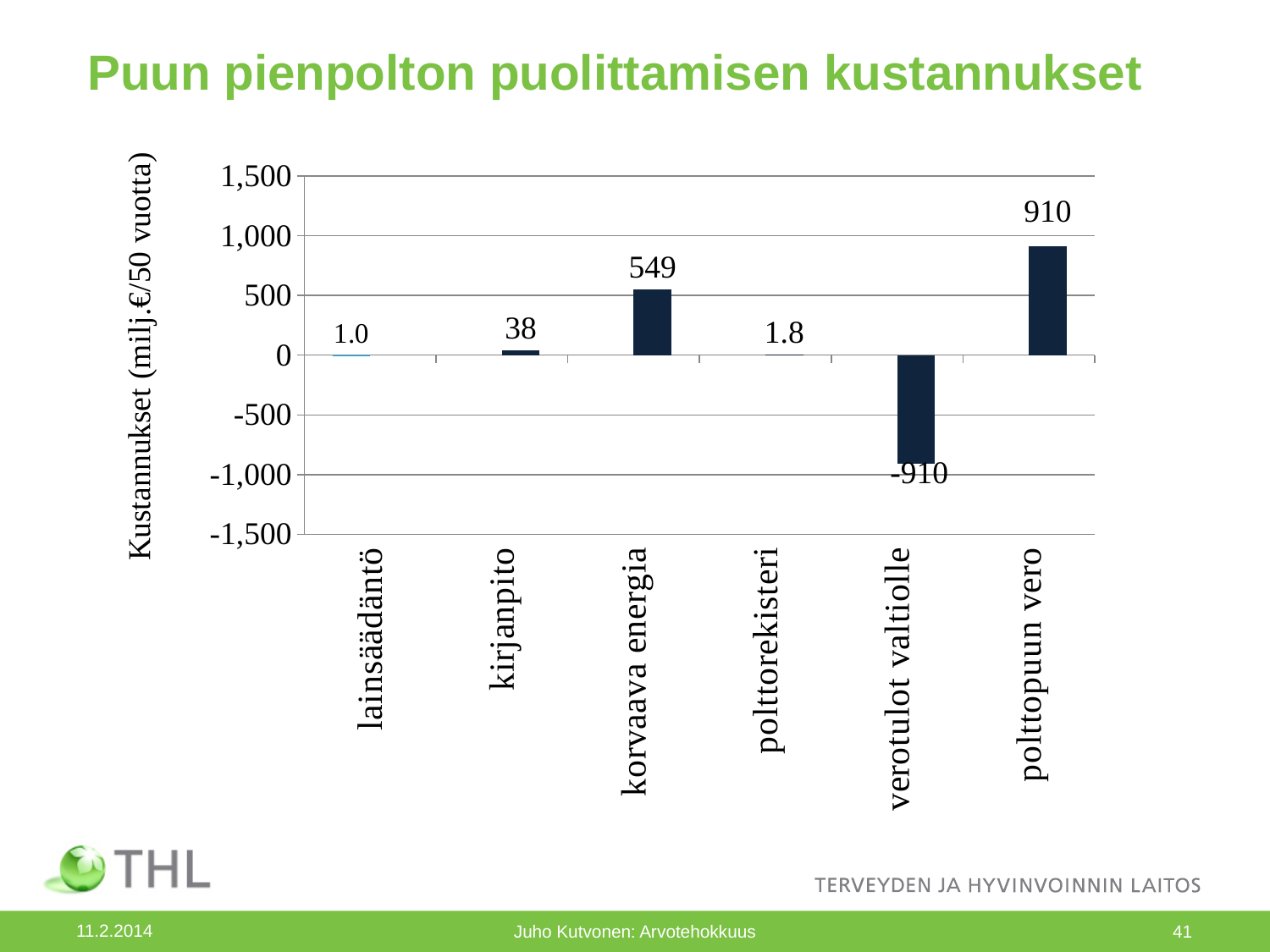

# Puun pienpolton puolittamisen kustannukset

### Chart

| Category |  |  |
|---|---|---|
| lainsäädäntö | 0.9988601398601397 | None |
| kirjanpito | None | 38.241465158141544 |
| korvaava energia | None | 549.1719338326627 |
| polttorekisteri | None | 1.819073731484276 |
| verotulot valtiolle | None | -909.6559421706299 |
| polttopuun vero | None | 909.6559421706299 |
11.2.2014
Juho Kutvonen: Arvotehokkuus
41